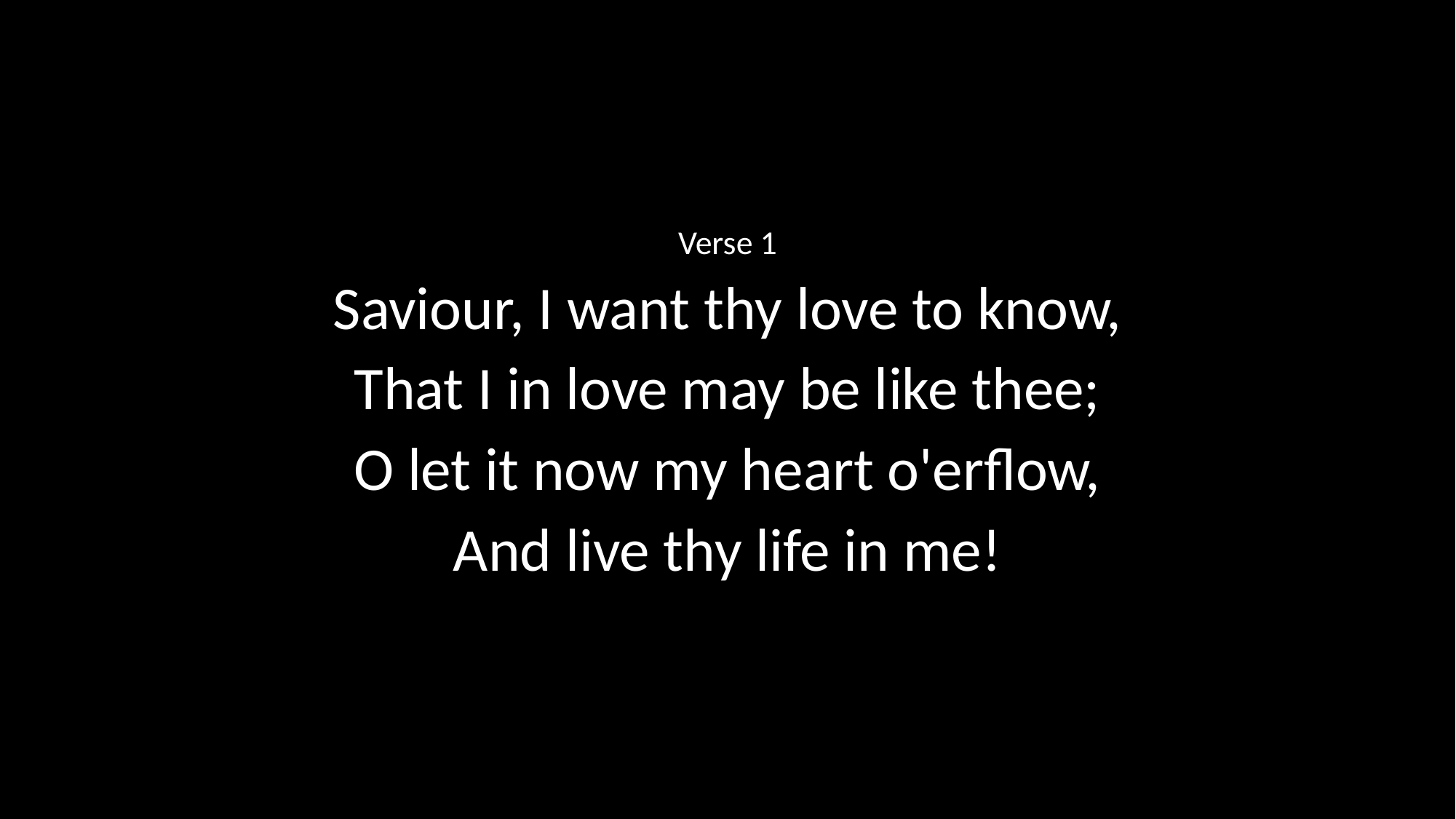

Verse 1
Saviour, I want thy love to know,
That I in love may be like thee;
O let it now my heart o'erflow,
And live thy life in me!